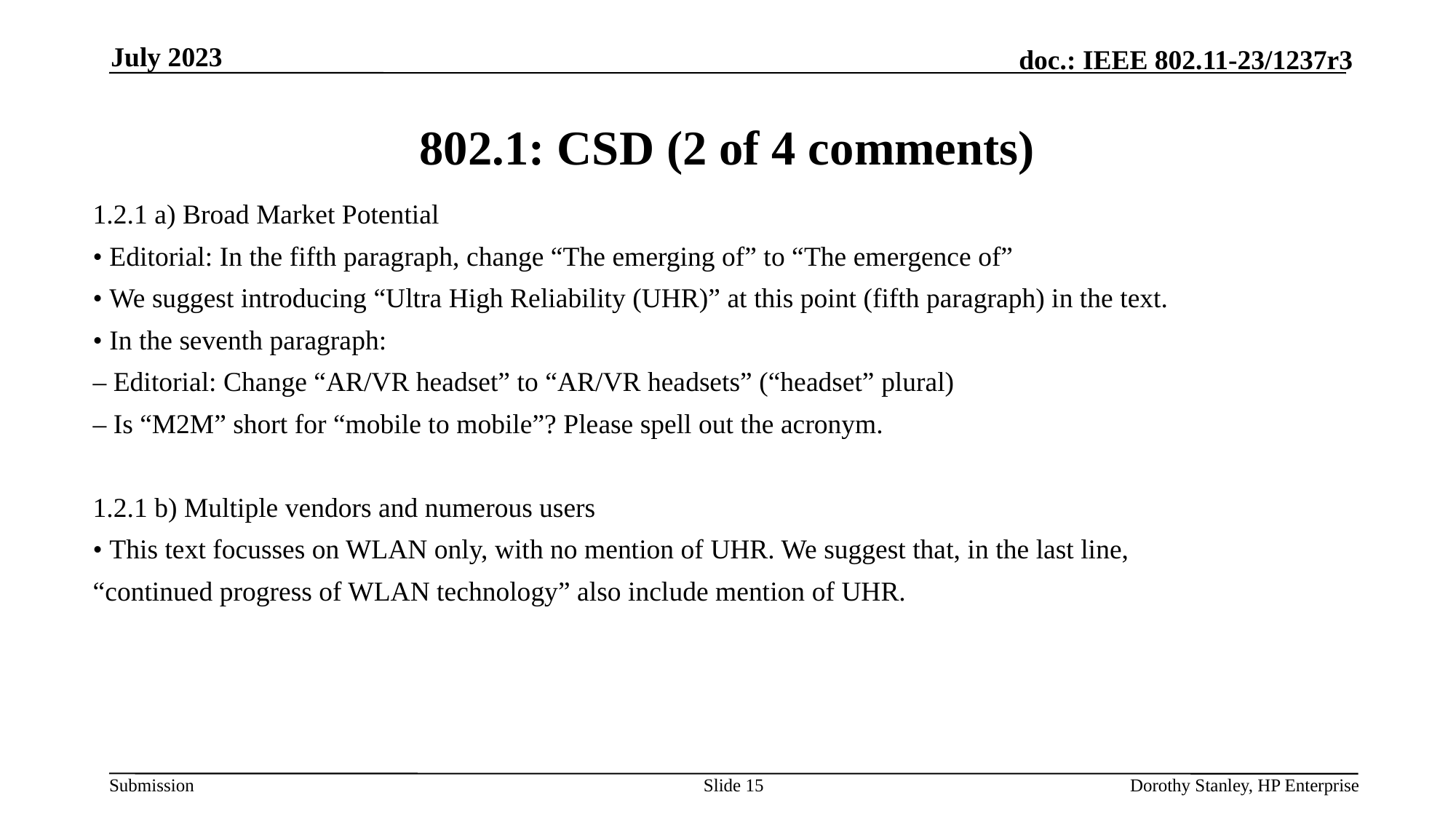

July 2023
# 802.1: CSD (2 of 4 comments)
1.2.1 a) Broad Market Potential
• Editorial: In the fifth paragraph, change “The emerging of” to “The emergence of”
• We suggest introducing “Ultra High Reliability (UHR)” at this point (fifth paragraph) in the text.
• In the seventh paragraph:
– Editorial: Change “AR/VR headset” to “AR/VR headsets” (“headset” plural)
– Is “M2M” short for “mobile to mobile”? Please spell out the acronym.

1.2.1 b) Multiple vendors and numerous users
• This text focusses on WLAN only, with no mention of UHR. We suggest that, in the last line,
“continued progress of WLAN technology” also include mention of UHR.

Slide 15
Dorothy Stanley, HP Enterprise